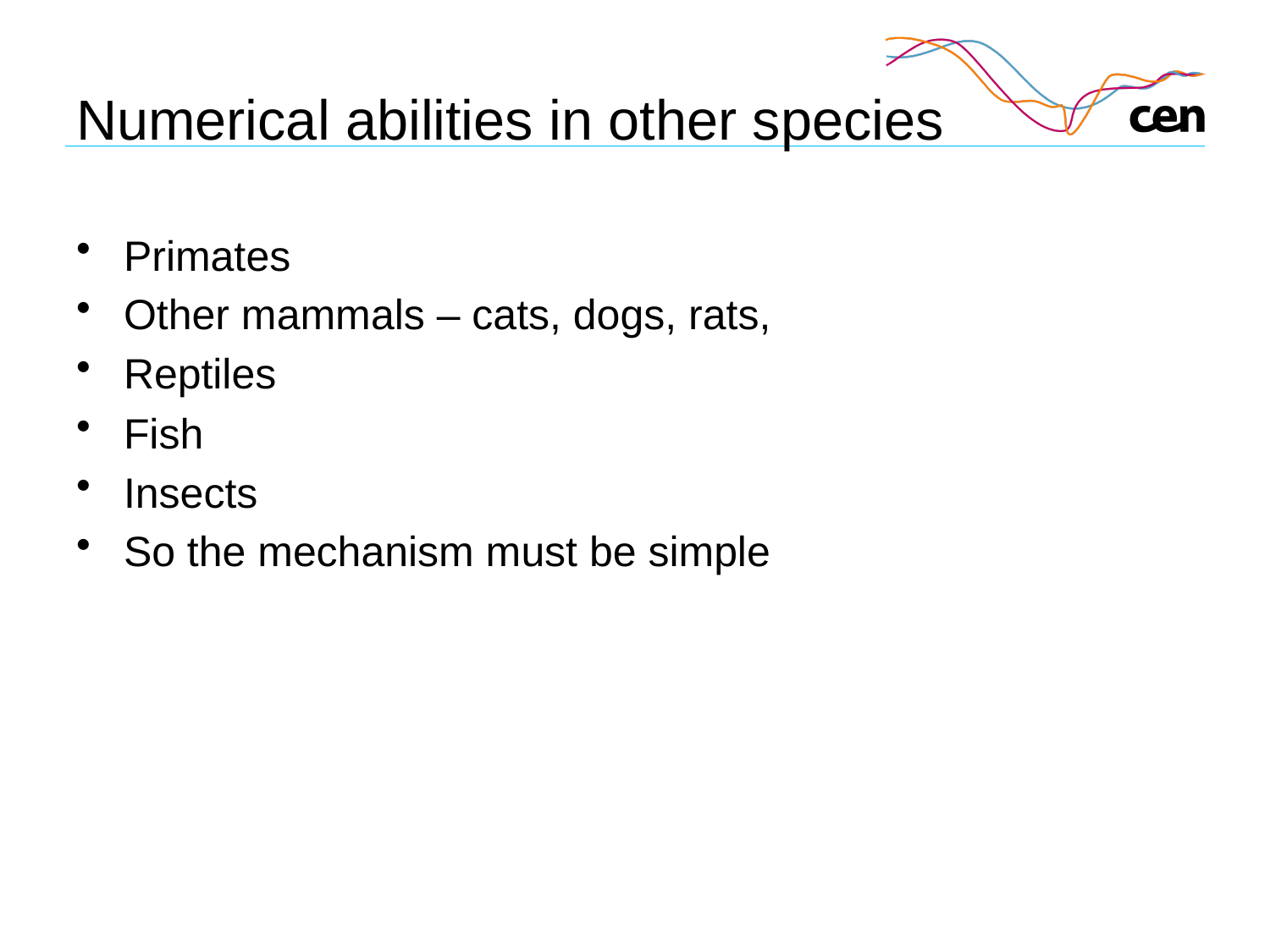

# Numerical abilities in other species
Primates
Other mammals – cats, dogs, rats,
Reptiles
Fish
Insects
So the mechanism must be simple